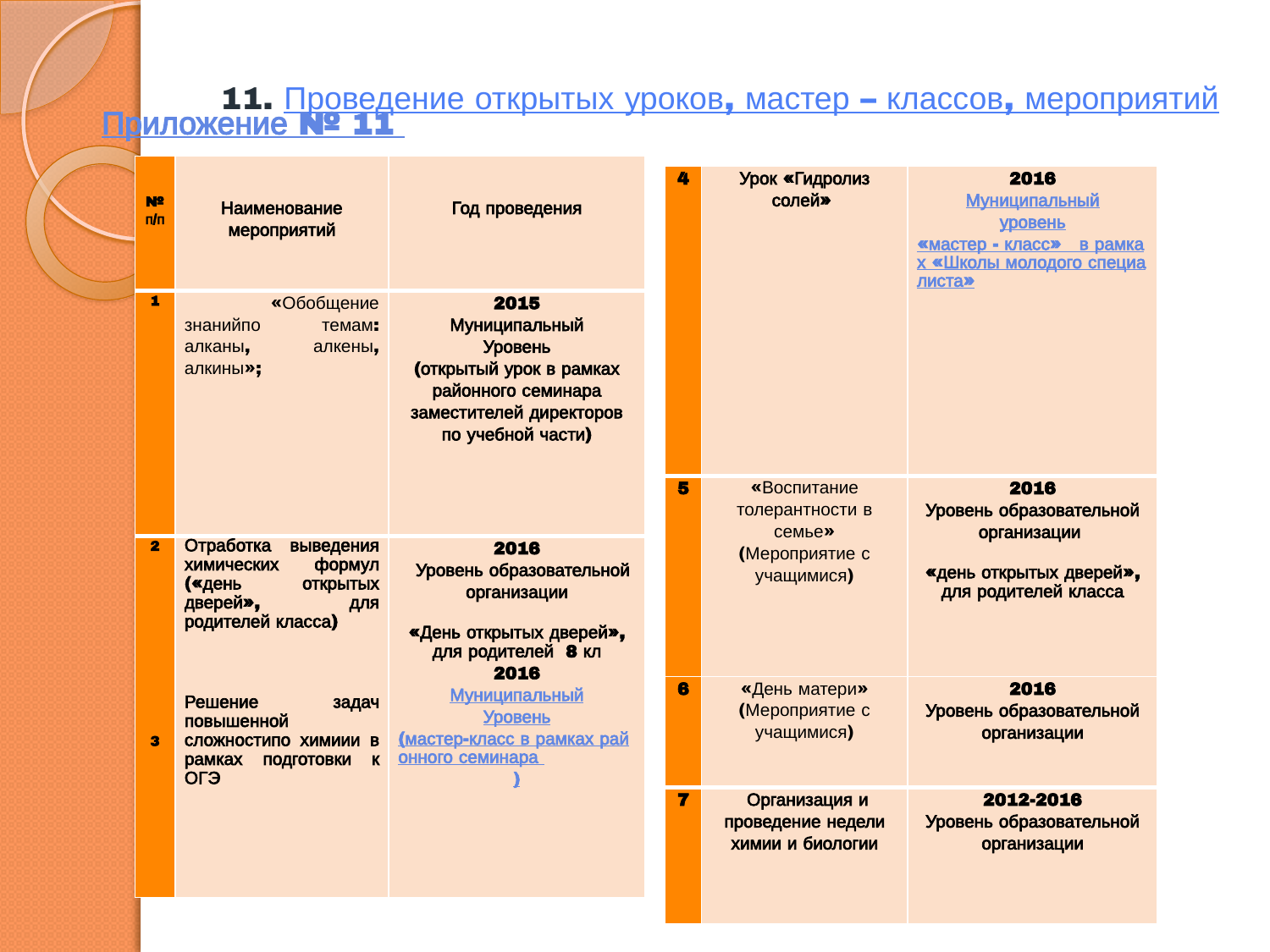

# 11. Проведение открытых уроков, мастер – классов, мероприятий
Приложение № 11
| № п/п | Наименование мероприятий | Год проведения |
| --- | --- | --- |
| 1 | «Обобщение знанийпо темам: алканы, алкены, алкины»; | 2015 Муниципальный Уровень (открытый урок в рамках районного семинара заместителей директоров по учебной части) |
| 2 3 | Отработка выведения химических формул («день открытых дверей», для родителей класса) Решение задач повышенной сложностипо химиии в рамках подготовки к ОГЭ | 2016 Уровень образовательной организации «День открытых дверей», для родителей 8 кл 2016 Муниципальный Уровень (мастер-класс в рамках районного семинара ) |
| 4 | Урок «Гидролиз солей» | 2016 Муниципальный уровень «мастер - класс» в рамках «Школы молодого специалиста» |
| --- | --- | --- |
| 5 | «Воспитание толерантности в семье» (Мероприятие с учащимися) | 2016 Уровень образовательной организации «день открытых дверей», для родителей класса |
| 6 | «День матери» (Мероприятие с учащимися) | 2016 Уровень образовательной организации |
| 7 | Организация и проведение недели химии и биологии | 2012-2016 Уровень образовательной организации |